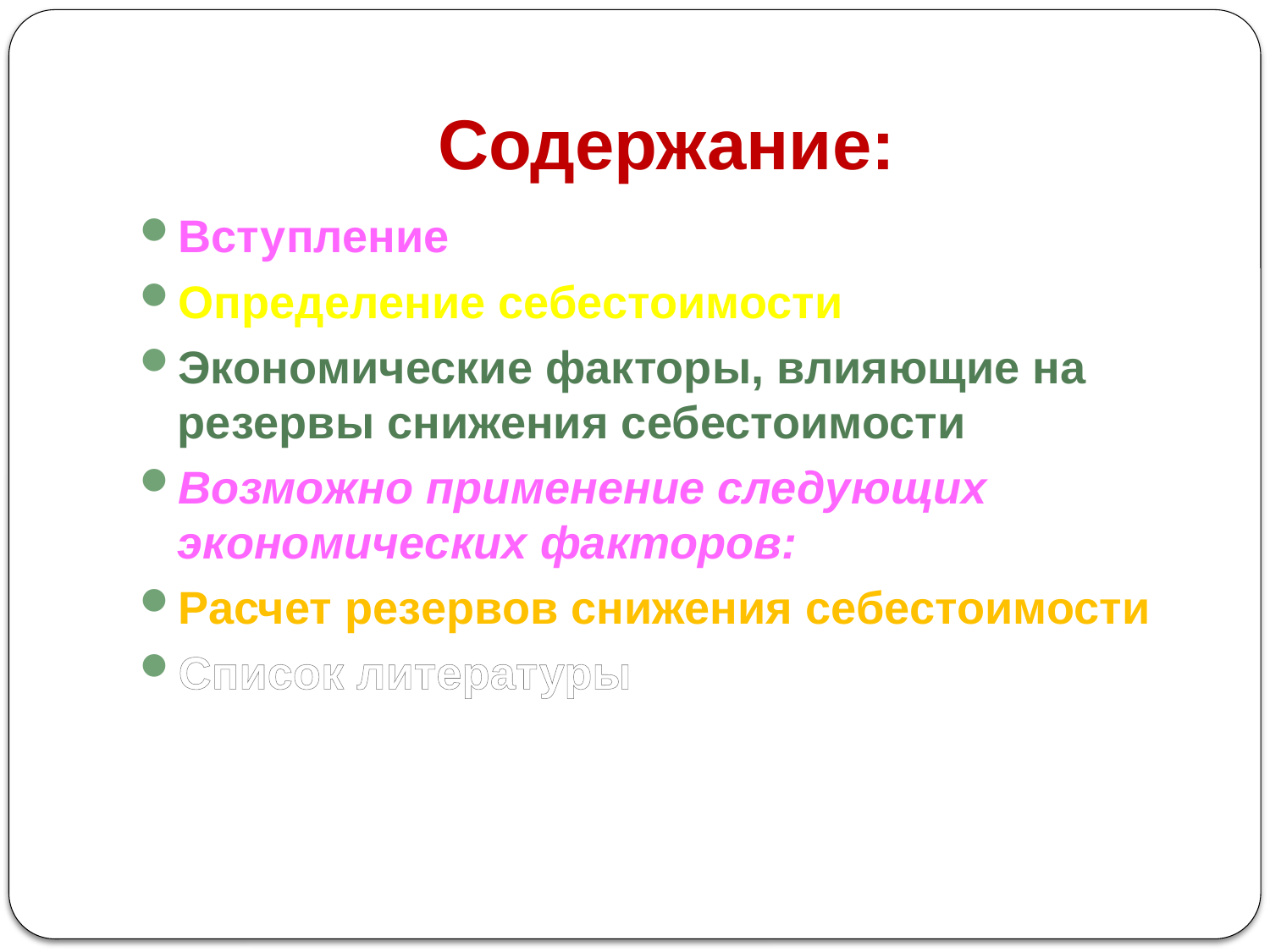

# Содержание:
Вступление
Определение себестоимости
Экономические факторы, влияющие на резервы снижения себестоимости
Возможно применение следующих экономических факторов:
Расчет резервов снижения себестоимости
Список литературы